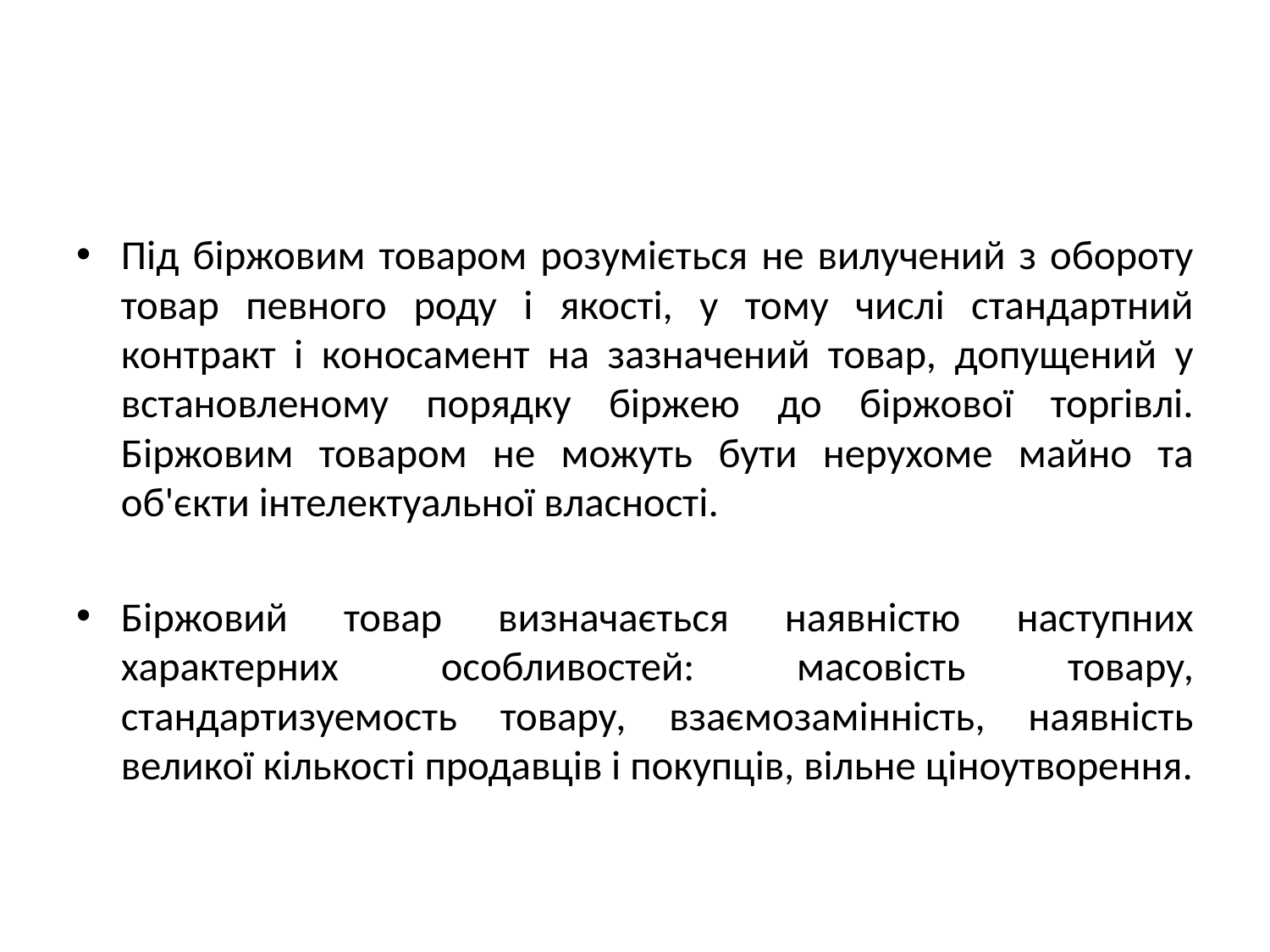

#
Під біржовим товаром розуміється не вилучений з обороту товар певного роду і якості, у тому числі стандартний контракт і коносамент на зазначений товар, допущений у встановленому порядку біржею до біржової торгівлі. Біржовим товаром не можуть бути нерухоме майно та об'єкти інтелектуальної власності.

Біржовий товар визначається наявністю наступних характерних особливостей: масовість товару, стандартизуемость товару, взаємозамінність, наявність великої кількості продавців і покупців, вільне ціноутворення.